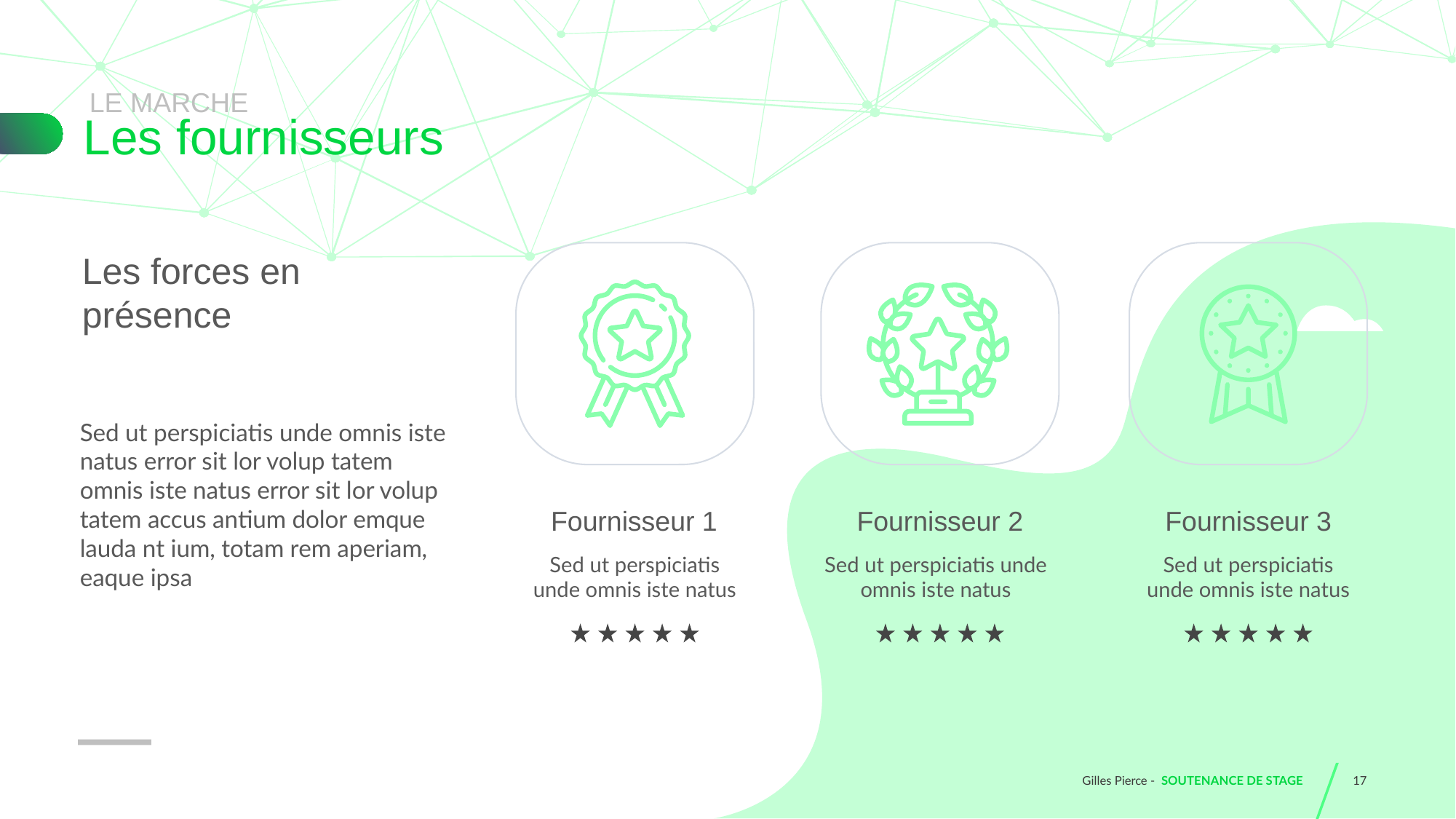

LE MARCHE
# Les fournisseurs
Les forces en présence

Sed ut perspiciatis unde omnis iste natus error sit lor volup tatem omnis iste natus error sit lor volup tatem accus antium dolor emque lauda nt ium, totam rem aperiam, eaque ipsa
Fournisseur 1
Fournisseur 2
Fournisseur 3
Sed ut perspiciatis unde omnis iste natus
Sed ut perspiciatis unde omnis iste natus
Sed ut perspiciatis unde omnis iste natus